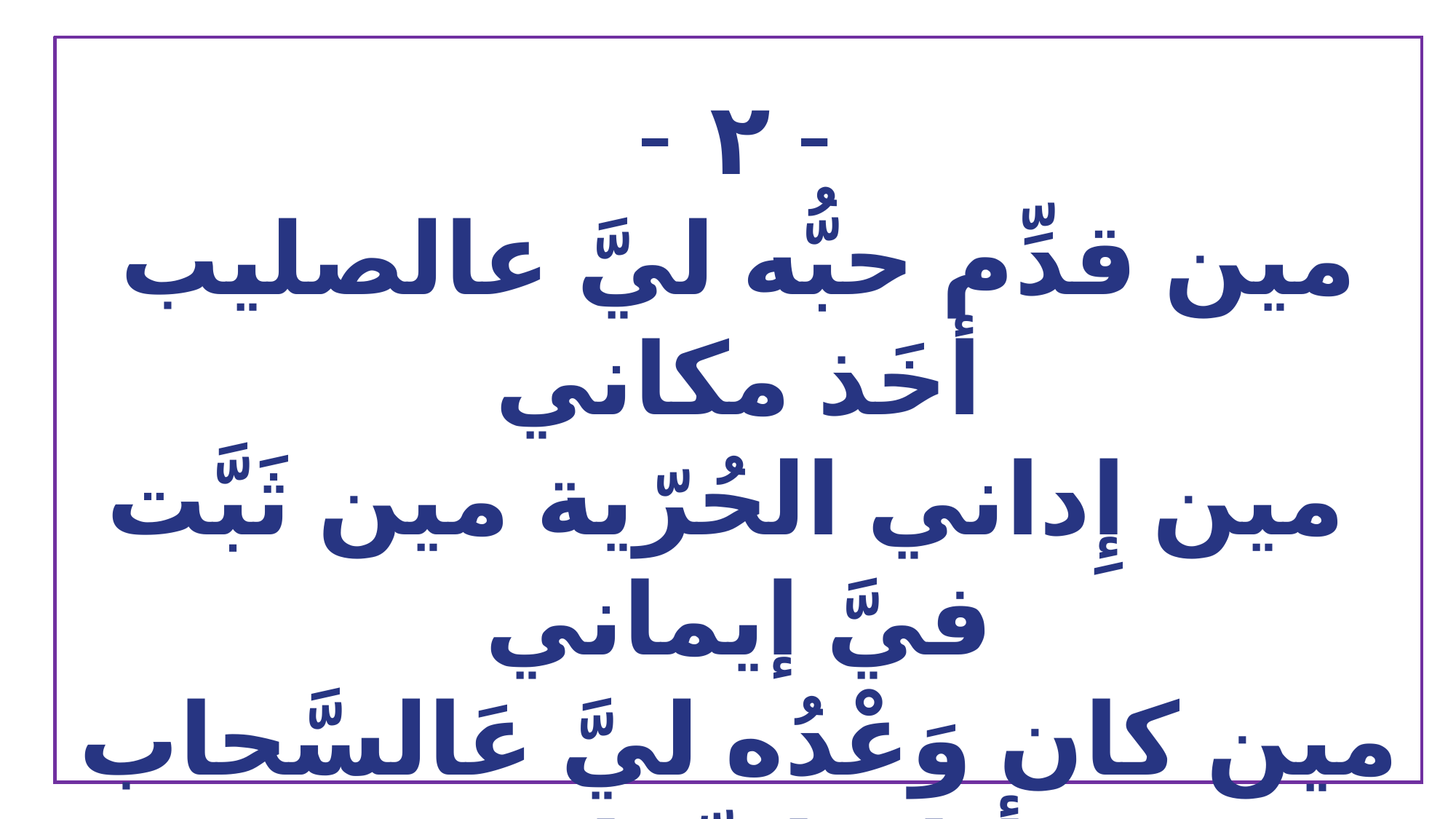

- ٢ -
مين قدِّم حبُّه ليَّ عالصليب أخَذ مكاني
 مين إِداني الحُرّية مين ثَبَّت فيَّ إيماني
مين كان وَعْدُه ليَّ عَالسَّحاب أنا جايِّ تَانِي
 غِيرَك إنتَ يا يسوع عَلَشْان كدَه